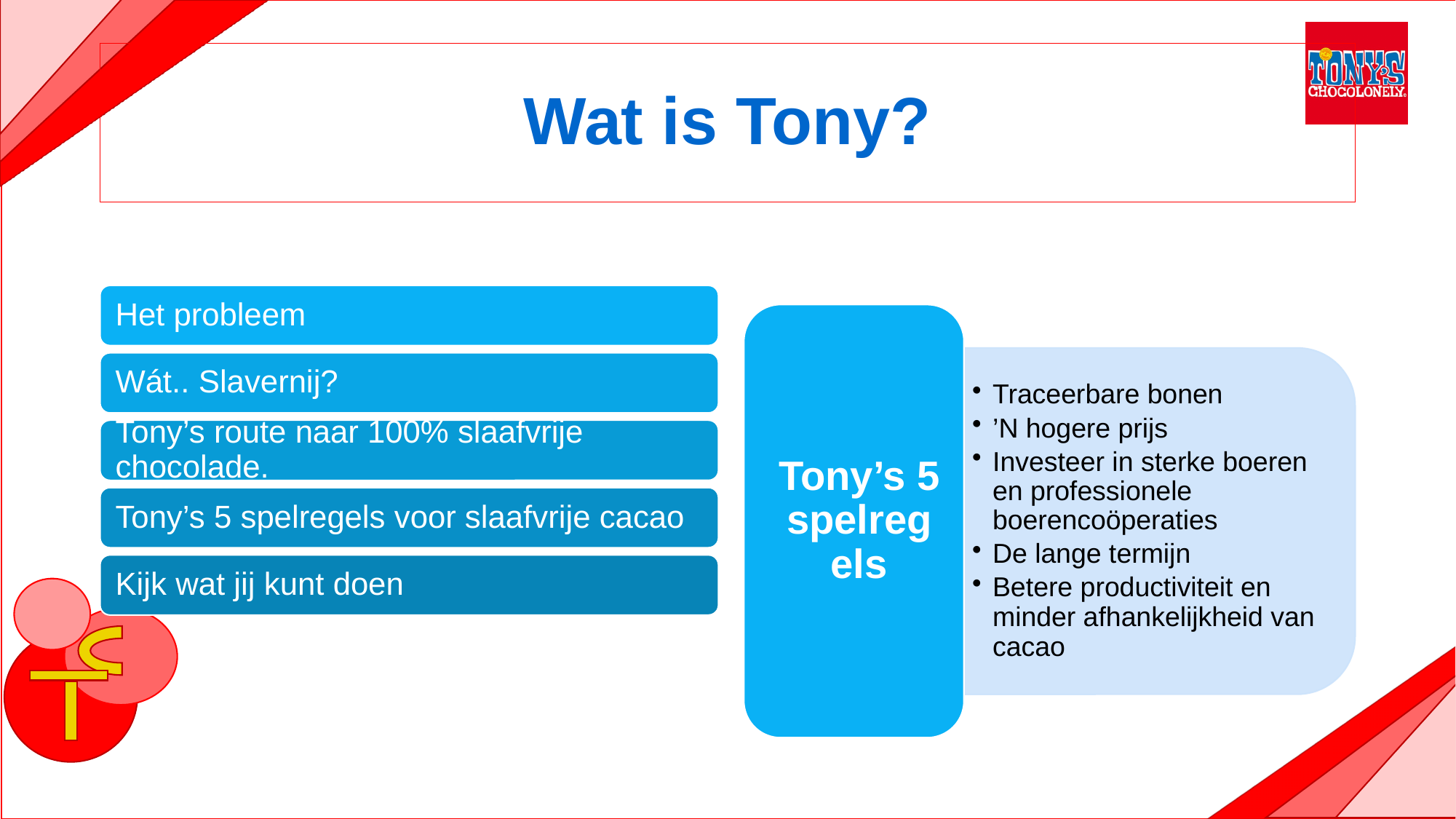

# Wat is Tony?
Het probleem
Wát.. Slavernij?
Tony’s route naar 100% slaafvrije chocolade.
Tony’s 5 spelregels voor slaafvrije cacao
Kijk wat jij kunt doen
Traceerbare bonen
’N hogere prijs
Investeer in sterke boeren en professionele boerencoöperaties
De lange termijn
Betere productiviteit en minder afhankelijkheid van cacao
Tony’s 5 spelregels